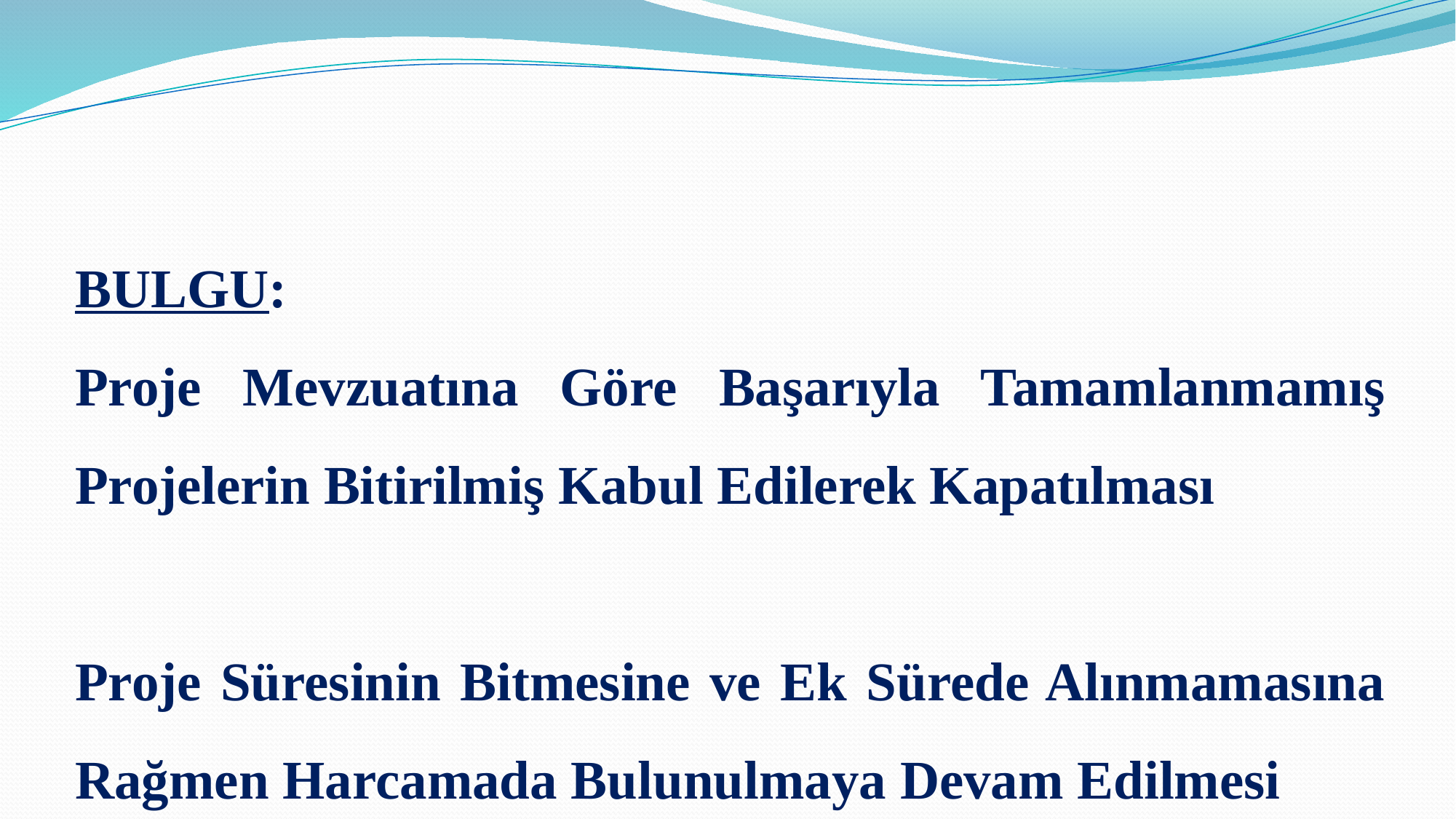

BULGU:
Proje Mevzuatına Göre Başarıyla Tamamlanmamış Projelerin Bitirilmiş Kabul Edilerek Kapatılması

Proje Süresinin Bitmesine ve Ek Sürede Alınmamasına Rağmen Harcamada Bulunulmaya Devam Edilmesi